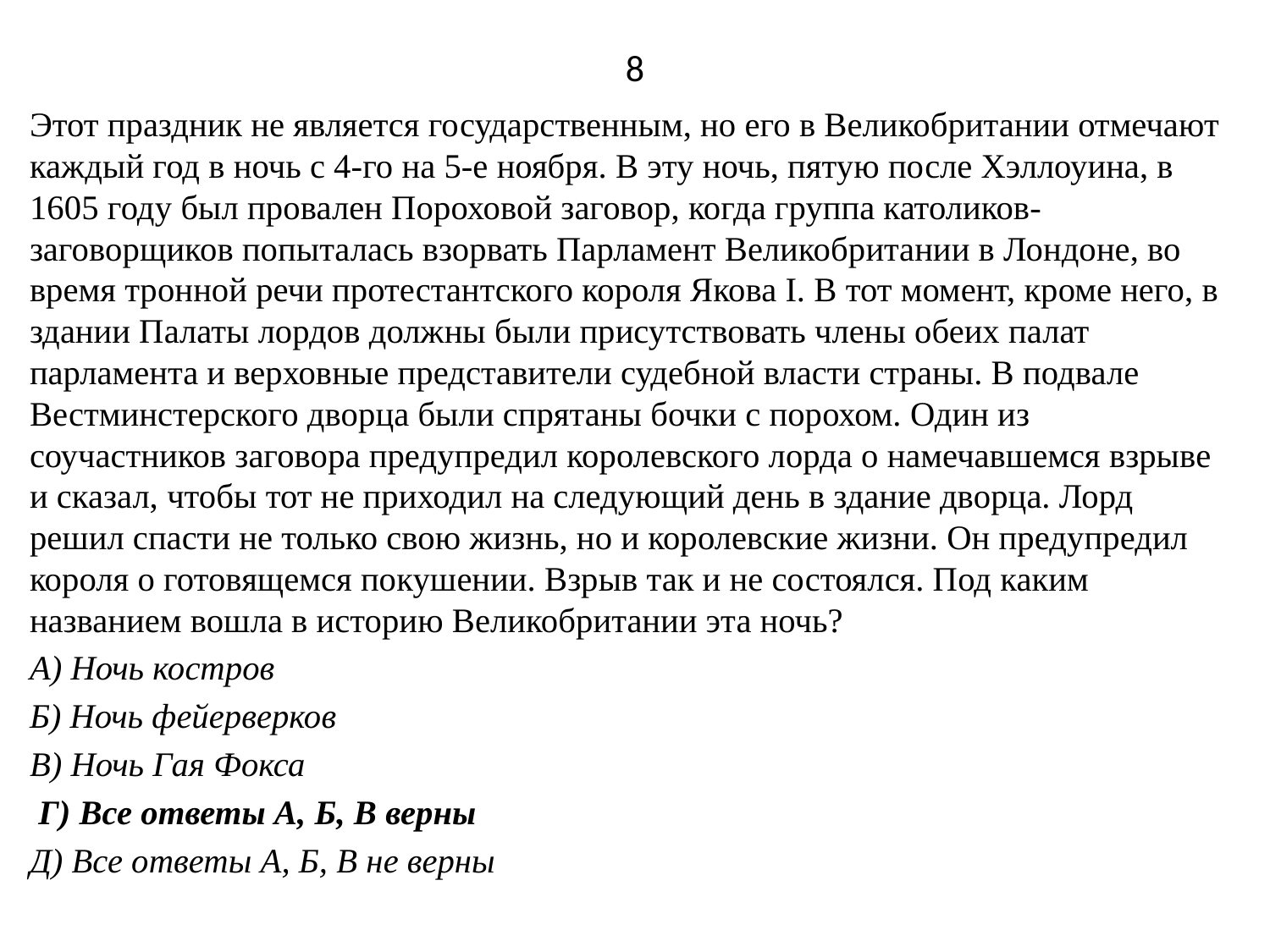

# 8
Этот праздник не является государственным, но его в Великобритании отмечают каждый год в ночь с 4-го на 5-е ноября. В эту ночь, пятую после Хэллоуина, в 1605 году был провален Пороховой заговор, когда группа католиков-заговорщиков попыталась взорвать Парламент Великобритании в Лондоне, во время тронной речи протестантского короля Якова I. В тот момент, кроме него, в здании Палаты лордов должны были присутствовать члены обеих палат парламента и верховные представители судебной власти страны. В подвале Вестминстерского дворца были спрятаны бочки с порохом. Один из соучастников заговора предупредил королевского лорда о намечавшемся взрыве и сказал, чтобы тот не приходил на следующий день в здание дворца. Лорд решил спасти не только свою жизнь, но и королевские жизни. Он предупредил короля о готовящемся покушении. Взрыв так и не состоялся. Под каким названием вошла в историю Великобритании эта ночь?
А) Ночь костров
Б) Ночь фейерверков
В) Ночь Гая Фокса
 Г) Все ответы А, Б, В верны
Д) Все ответы А, Б, В не верны